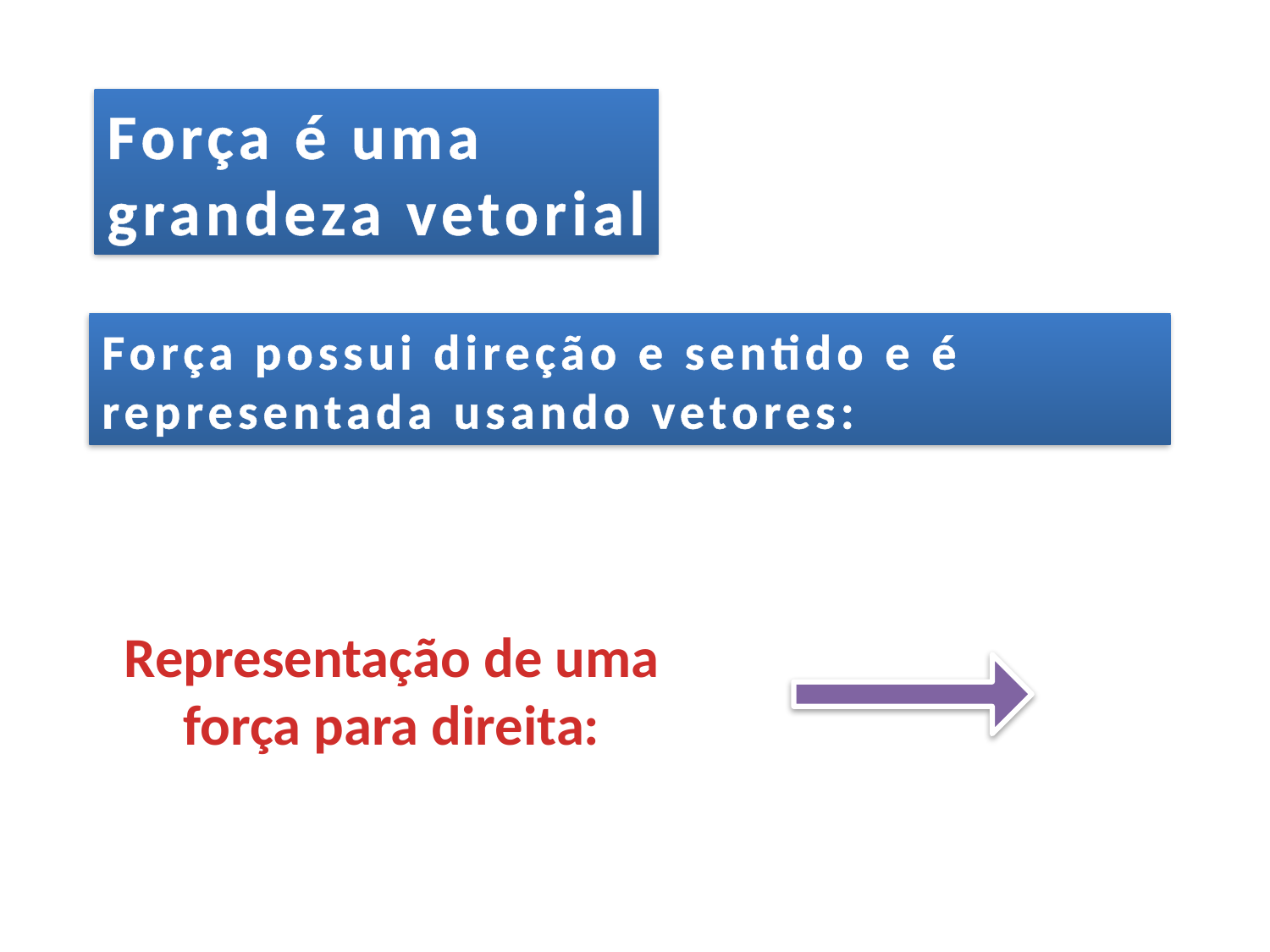

Força é uma
grandeza vetorial
Força possui direção e sentido e é representada usando vetores:
Representação de uma força para direita: